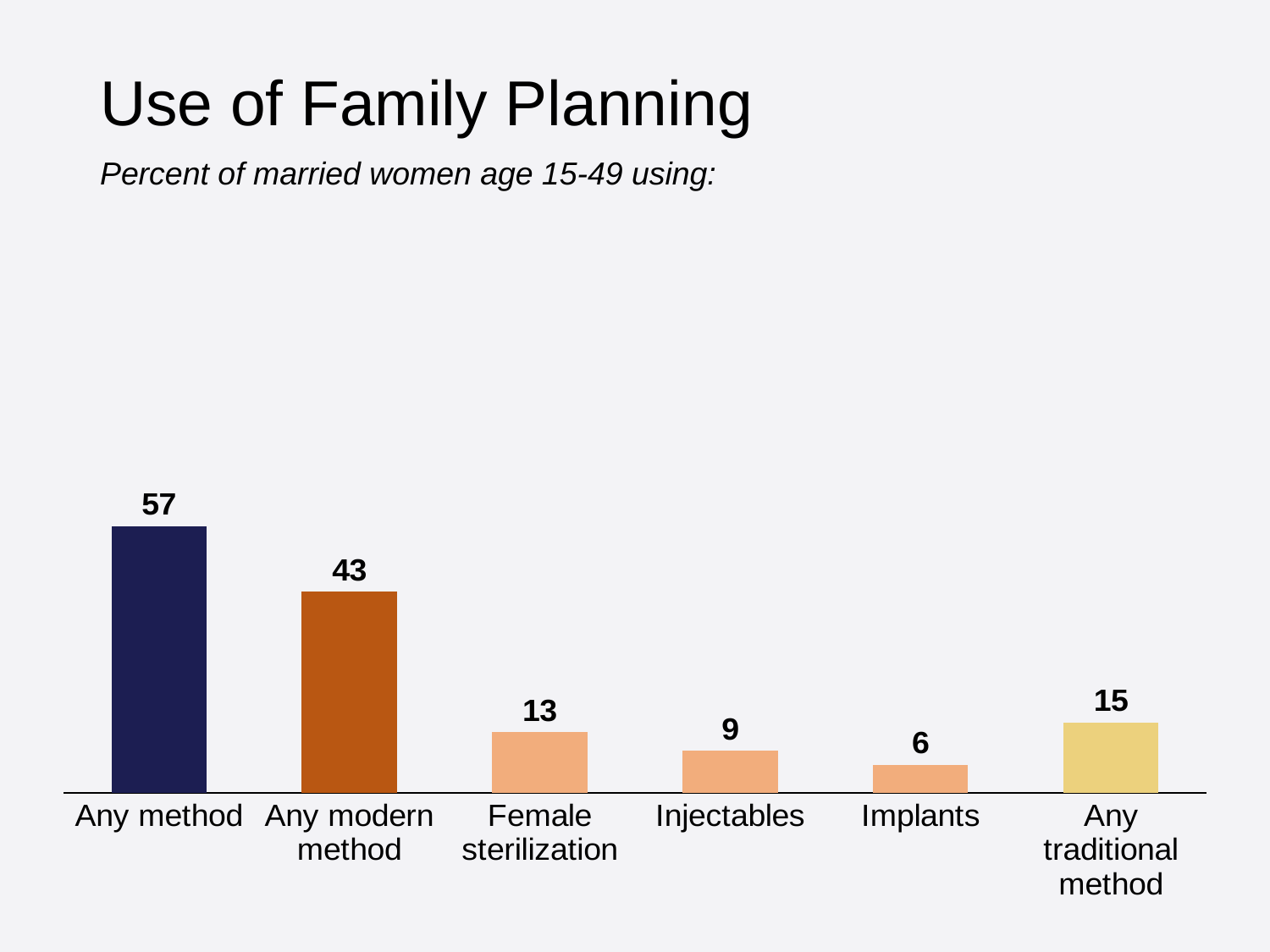

# Use of Family Planning
Percent of married women age 15-49 using:

### Chart

| Category | Women |
|---|---|
| Any method | 57.0 |
| Any modern method | 43.0 |
| Female sterilization | 13.0 |
| Injectables | 9.0 |
| Implants | 6.0 |
| Any traditional method | 15.0 |